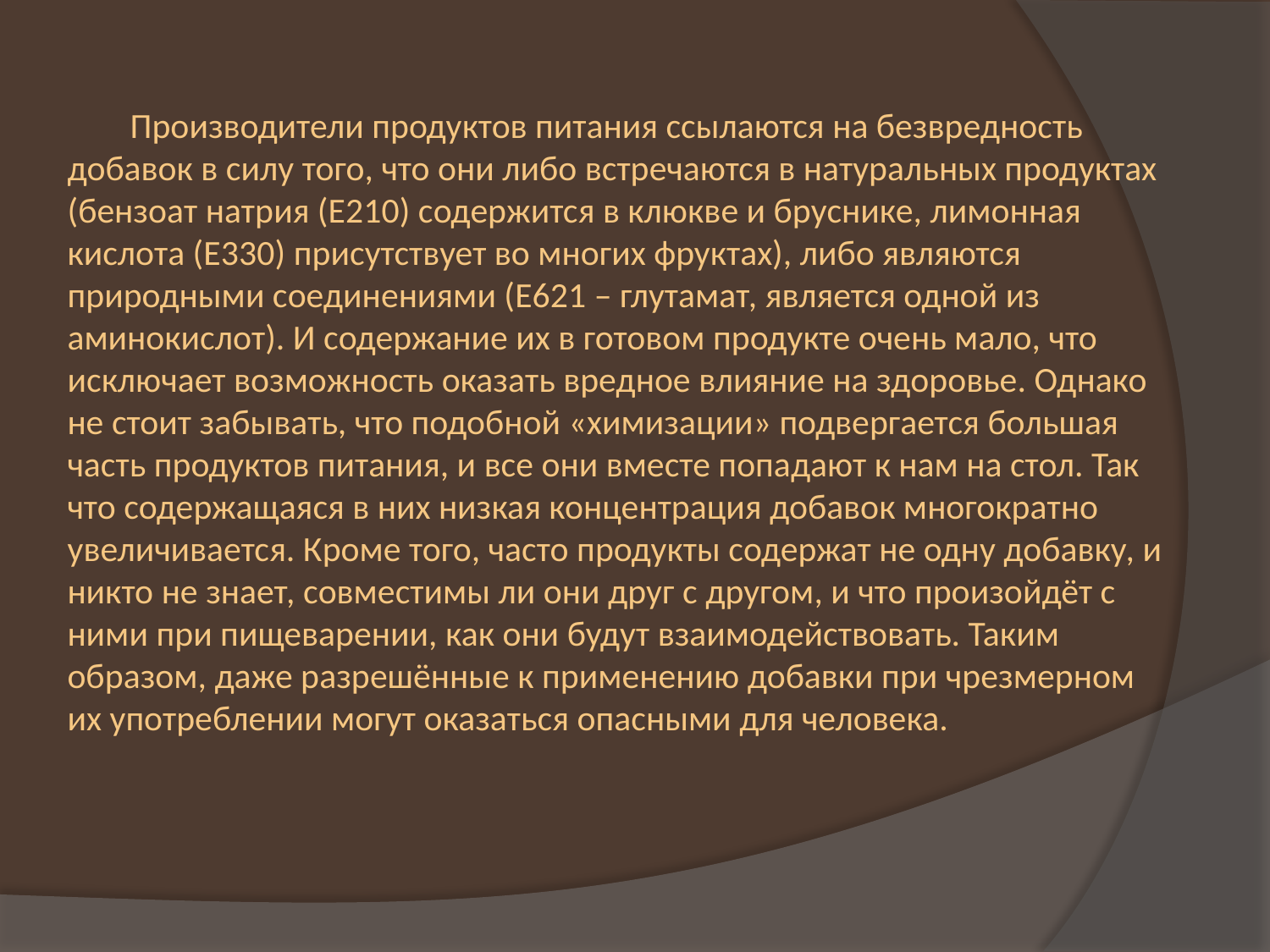

Производители продуктов питания ссылаются на безвредность добавок в силу того, что они либо встречаются в натуральных продуктах (бензоат натрия (Е210) содержится в клюкве и бруснике, лимонная кислота (Е330) присутствует во многих фруктах), либо являются природными соединениями (Е621 – глутамат, является одной из аминокислот). И содержание их в готовом продукте очень мало, что исключает возможность оказать вредное влияние на здоровье. Однако не стоит забывать, что подобной «химизации» подвергается большая часть продуктов питания, и все они вместе попадают к нам на стол. Так что содержащаяся в них низкая концентрация добавок многократно увеличивается. Кроме того, часто продукты содержат не одну добавку, и никто не знает, совместимы ли они друг с другом, и что произойдёт с ними при пищеварении, как они будут взаимодействовать. Таким образом, даже разрешённые к применению добавки при чрезмерном их употреблении могут оказаться опасными для человека.